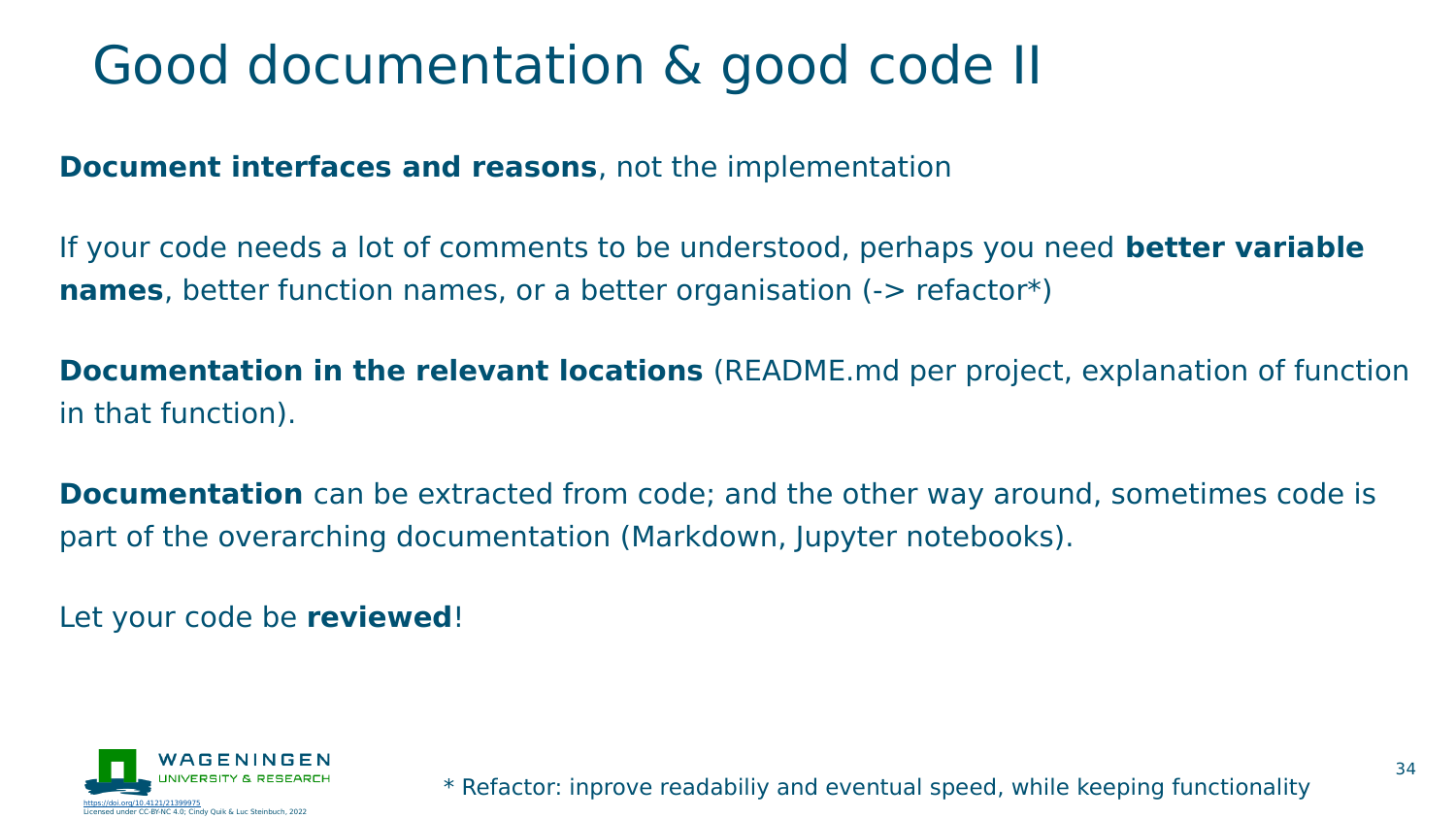

# Good documentation & good code II
Document interfaces and reasons, not the implementation
If your code needs a lot of comments to be understood, perhaps you need better variable names, better function names, or a better organisation (-> refactor*)
Documentation in the relevant locations (README.md per project, explanation of function in that function).
Documentation can be extracted from code; and the other way around, sometimes code is part of the overarching documentation (Markdown, Jupyter notebooks).
Let your code be reviewed!

* Refactor: inprove readabiliy and eventual speed, while keeping functionality
34